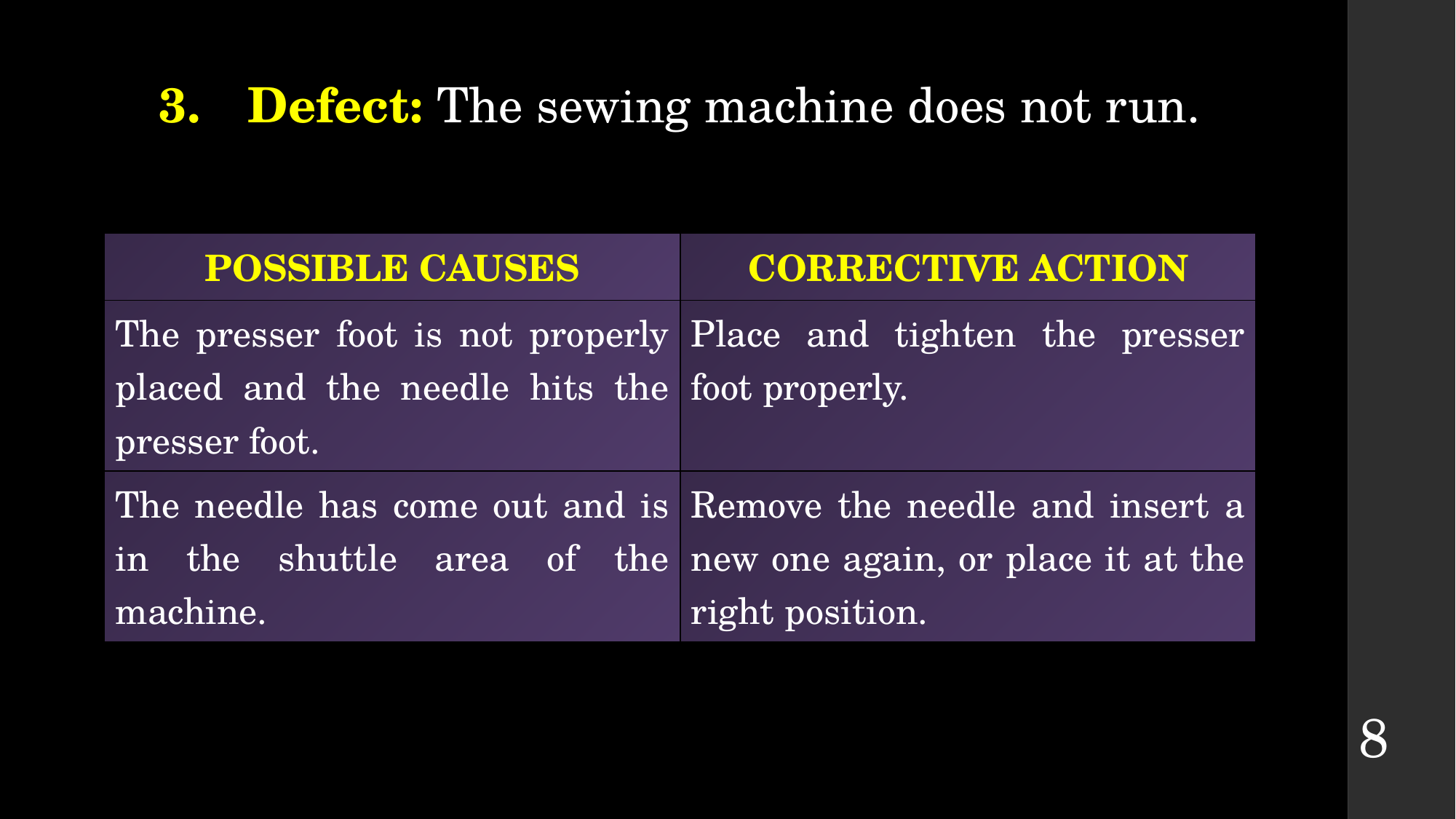

# Defect: The sewing machine does not run.
| POSSIBLE CAUSES | CORRECTIVE ACTION |
| --- | --- |
| The presser foot is not properly placed and the needle hits the presser foot. | Place and tighten the presser foot properly. |
| The needle has come out and is in the shuttle area of the machine. | Remove the needle and insert a new one again, or place it at the right position. |
8